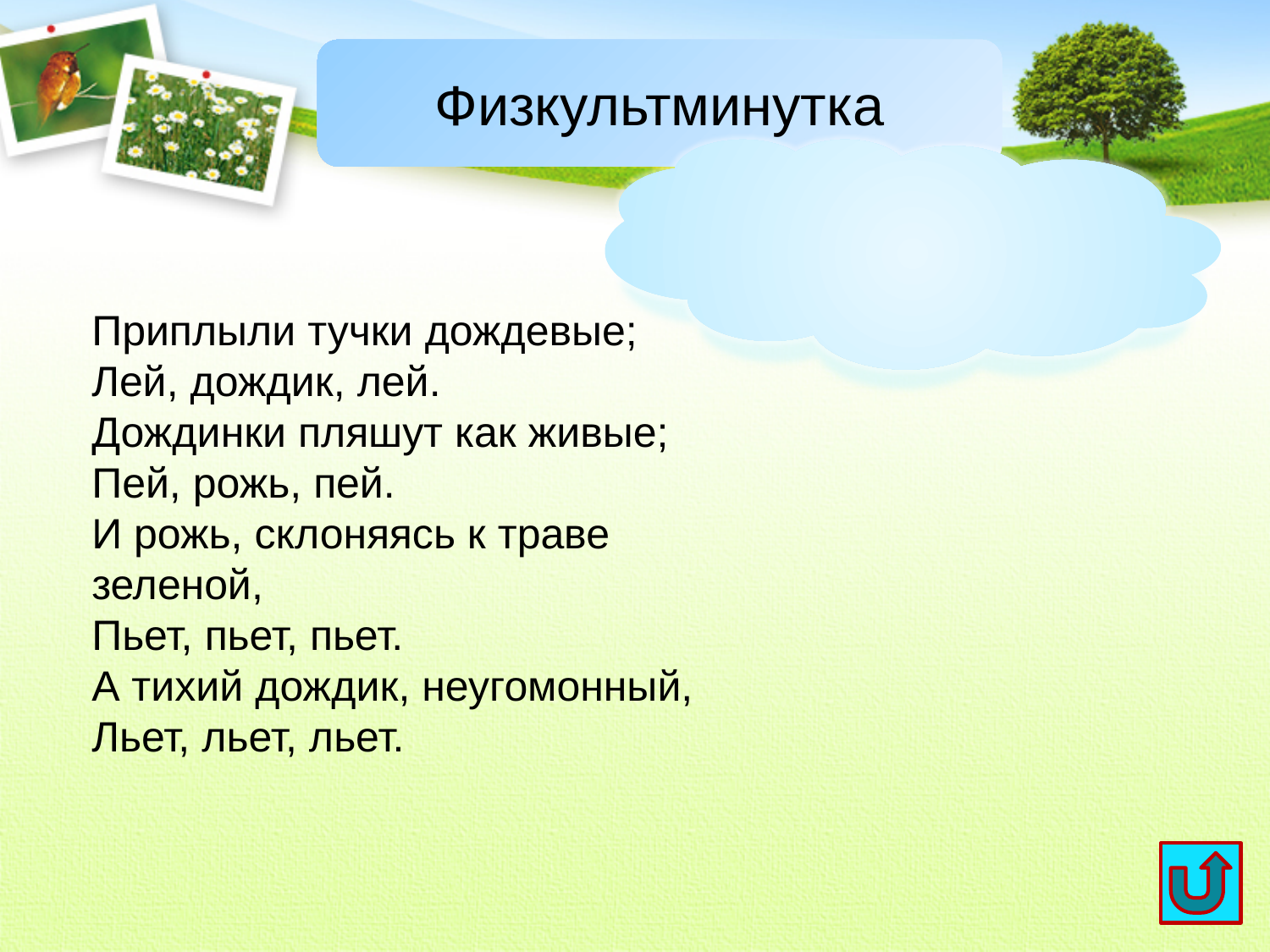

Физкультминутка

Приплыли тучки дождевые;
Лей, дождик, лей.
Дождинки пляшут как живые;
Пей, рожь, пей.
И рожь, склоняясь к траве зеленой,
Пьет, пьет, пьет.
А тихий дождик, неугомонный,
Льет, льет, льет.